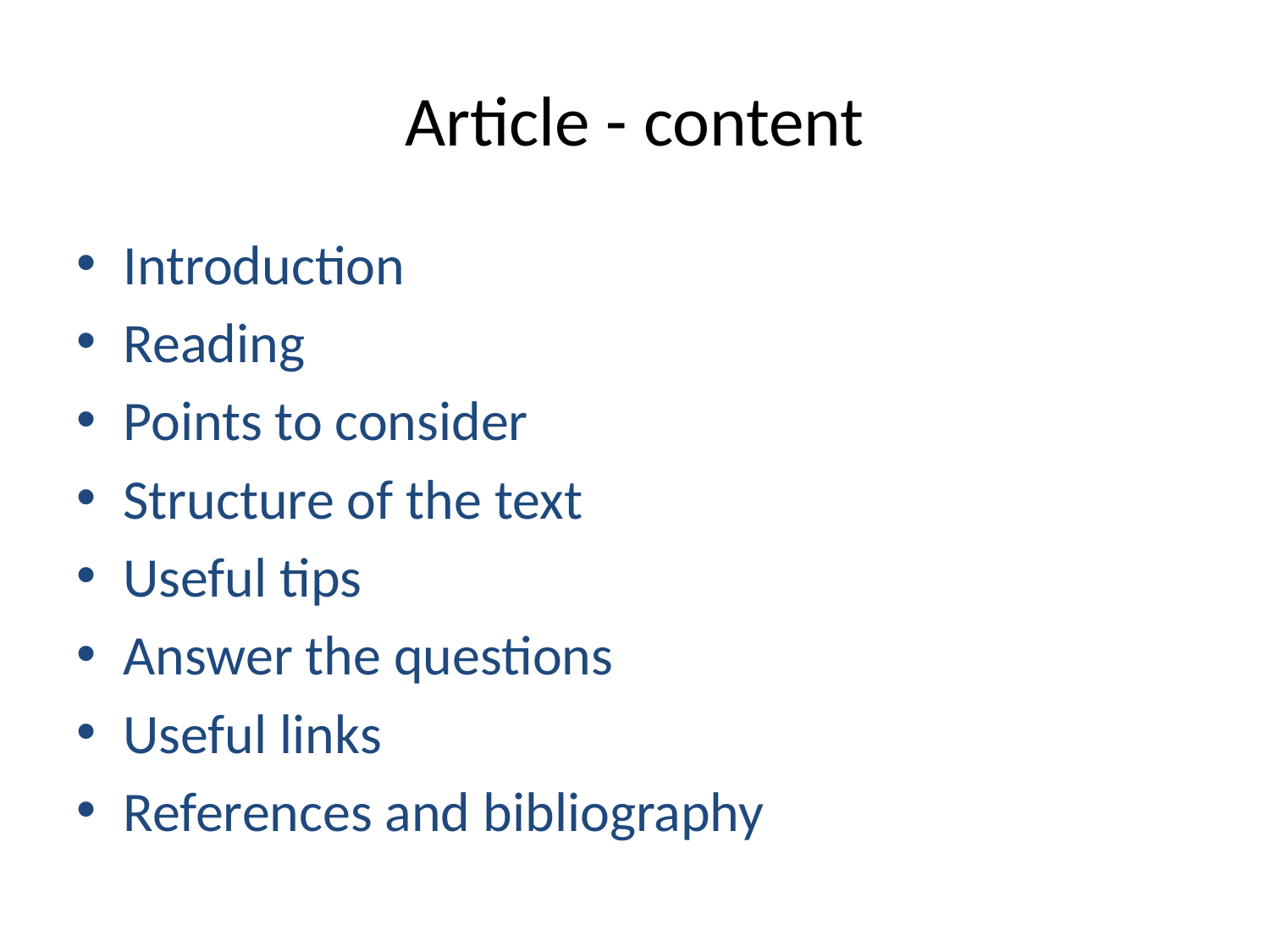

# Article - content
Introduction
Reading
Points to consider
Structure of the text
Useful tips
Answer the questions
Useful links
References and bibliography